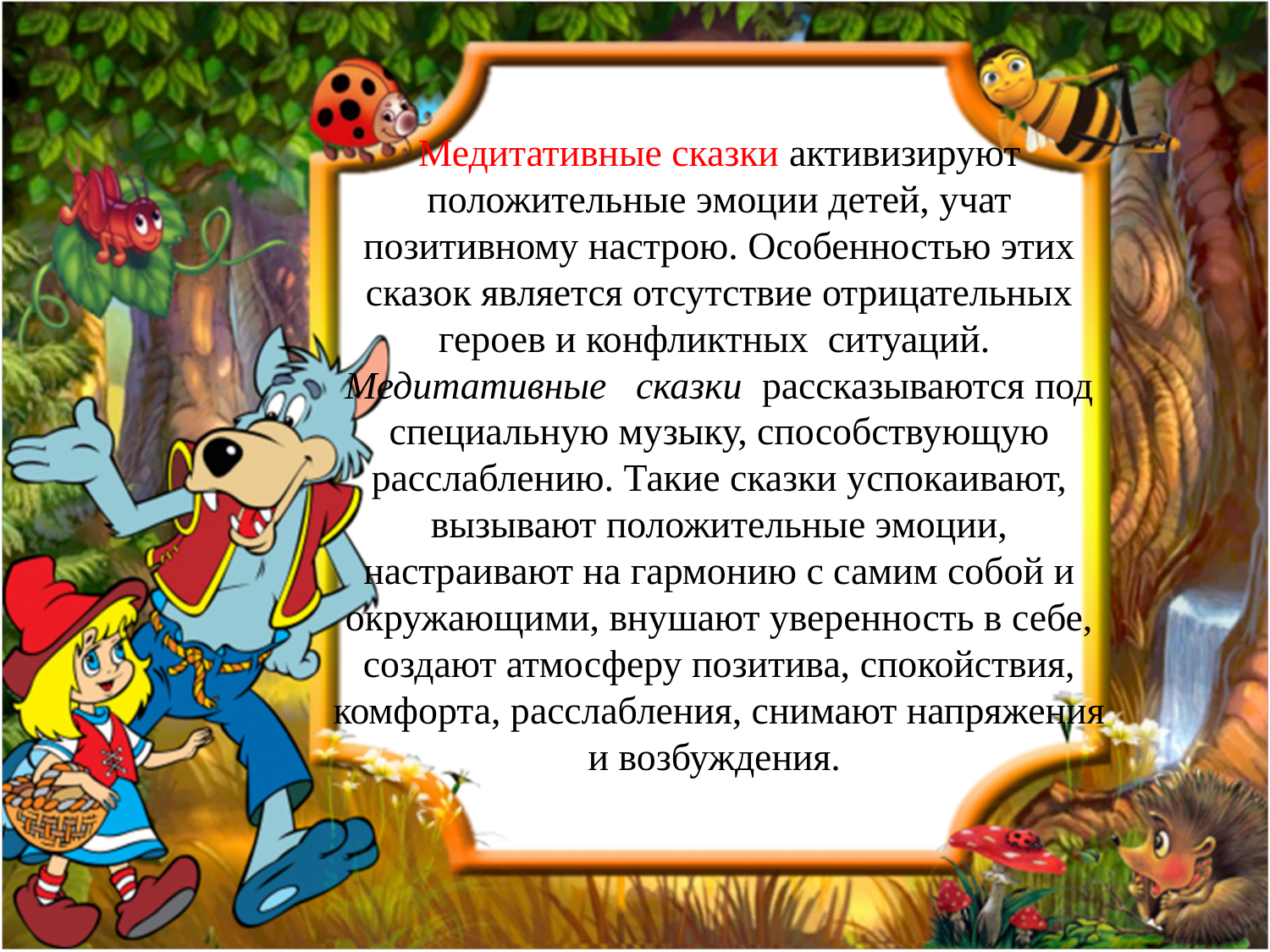

# Медитативные сказки активизируют положительные эмоции детей, учат позитивному настрою. Особенностью этих сказок является отсутствие отрицательных героев и конфликтных  ситуаций. Медитативные   сказки  рассказываются под специальную музыку, способствующую расслаблению. Такие сказки успокаивают, вызывают положительные эмоции, настраивают на гармонию с самим собой и окружающими, внушают уверенность в себе, создают атмосферу позитива, спокойствия, комфорта, расслабления, снимают напряжения и возбуждения.